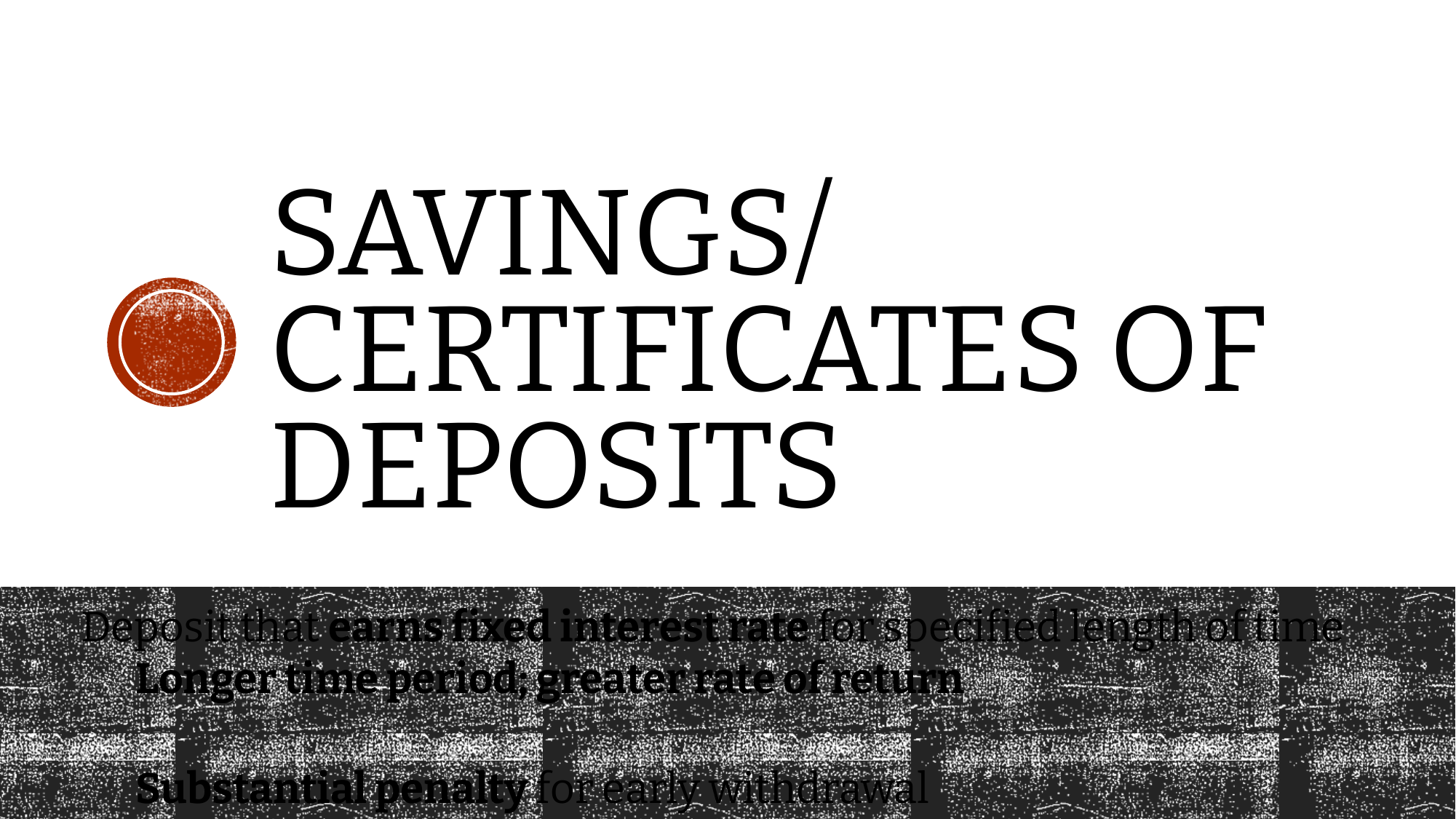

# Savings/Certificates of Deposits
Deposit that earns fixed interest rate for specified length of time
Longer time period; greater rate of return

Substantial penalty for early withdrawal